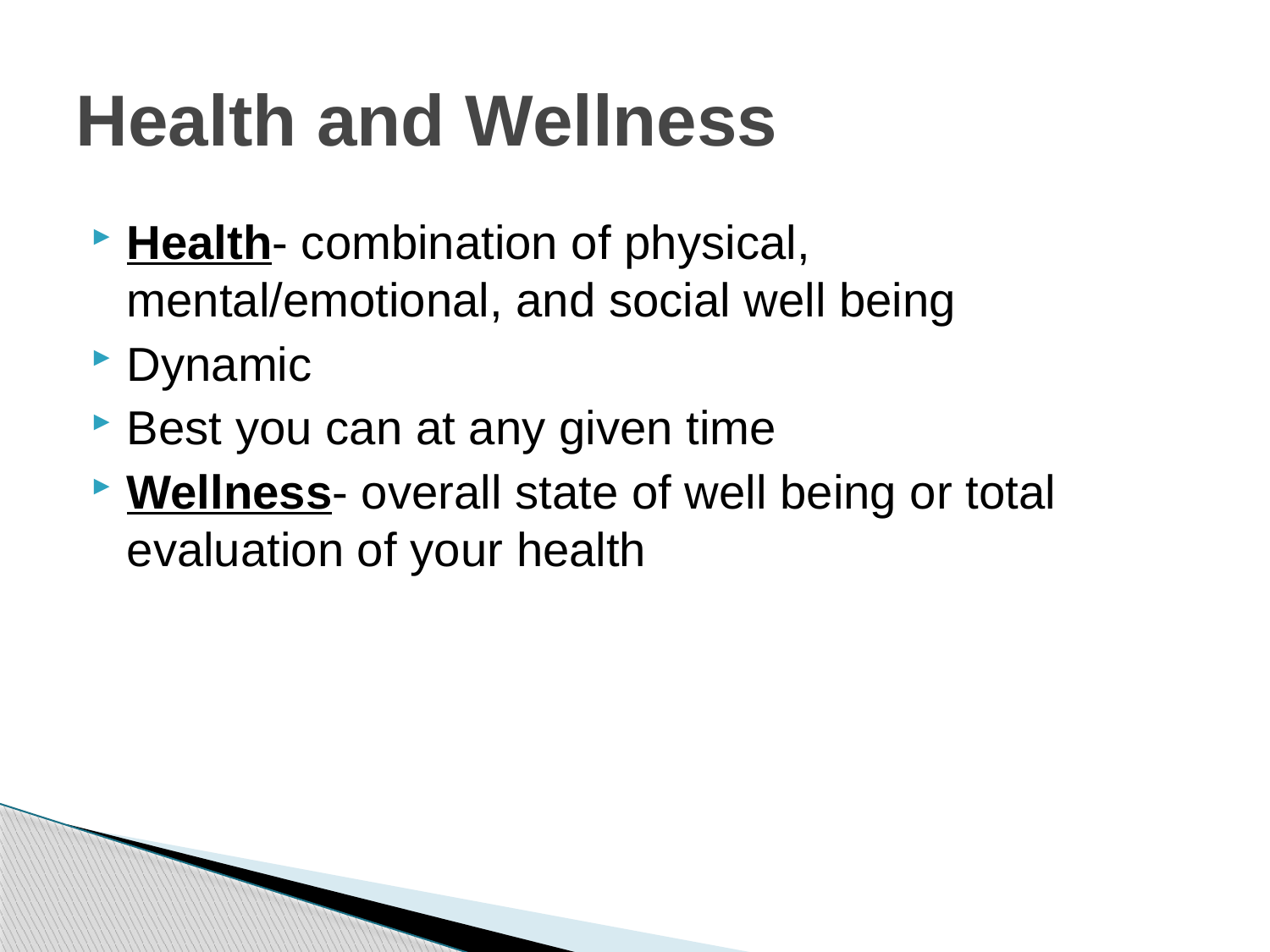

# Health and Wellness
Health- combination of physical, mental/emotional, and social well being
Dynamic
Best you can at any given time
Wellness- overall state of well being or total evaluation of your health